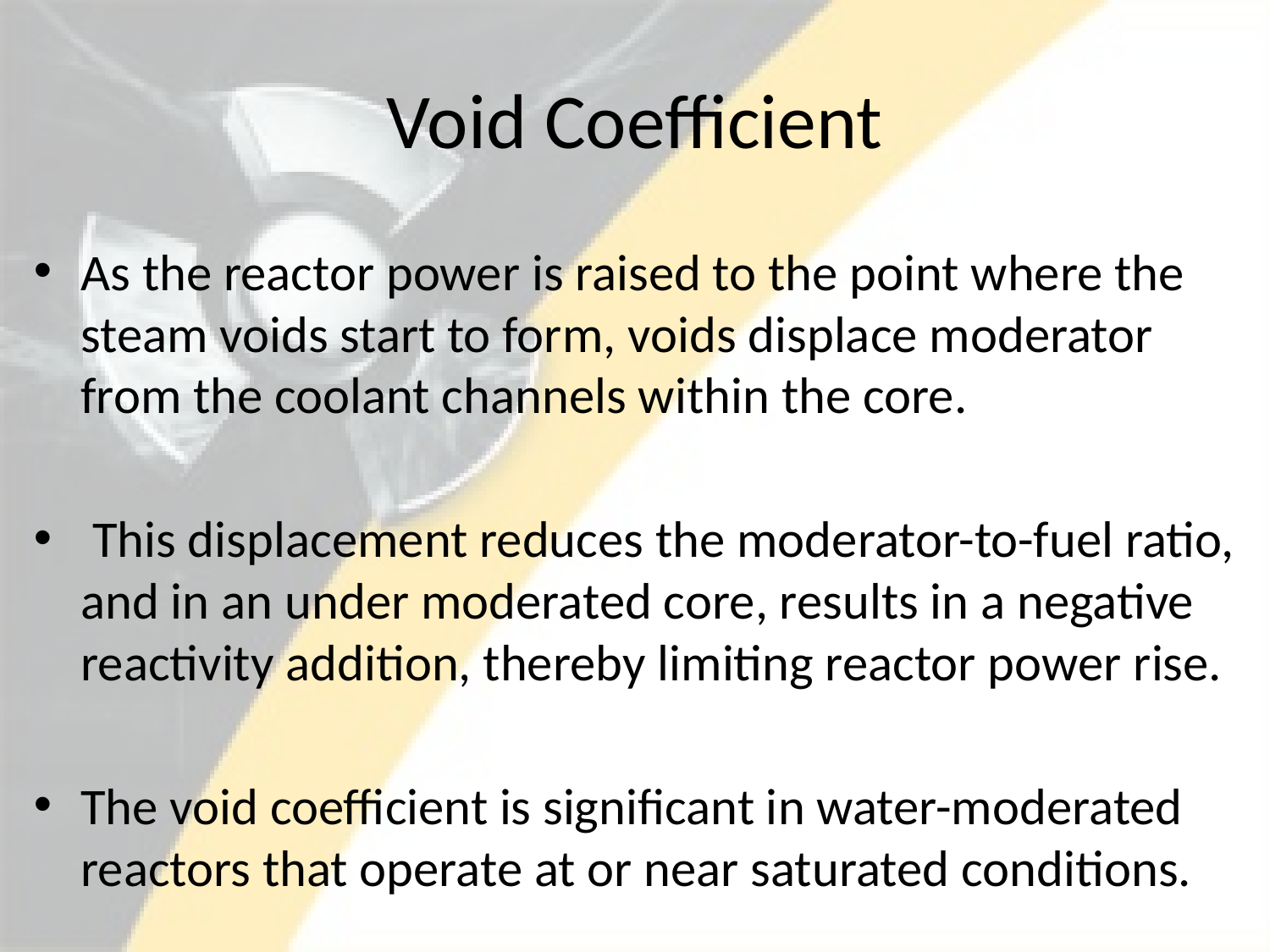

# Void Coefficient
As the reactor power is raised to the point where the steam voids start to form, voids displace moderator from the coolant channels within the core.

 This displacement reduces the moderator-to-fuel ratio, and in an under moderated core, results in a negative reactivity addition, thereby limiting reactor power rise.

The void coefficient is significant in water-moderated reactors that operate at or near saturated conditions.